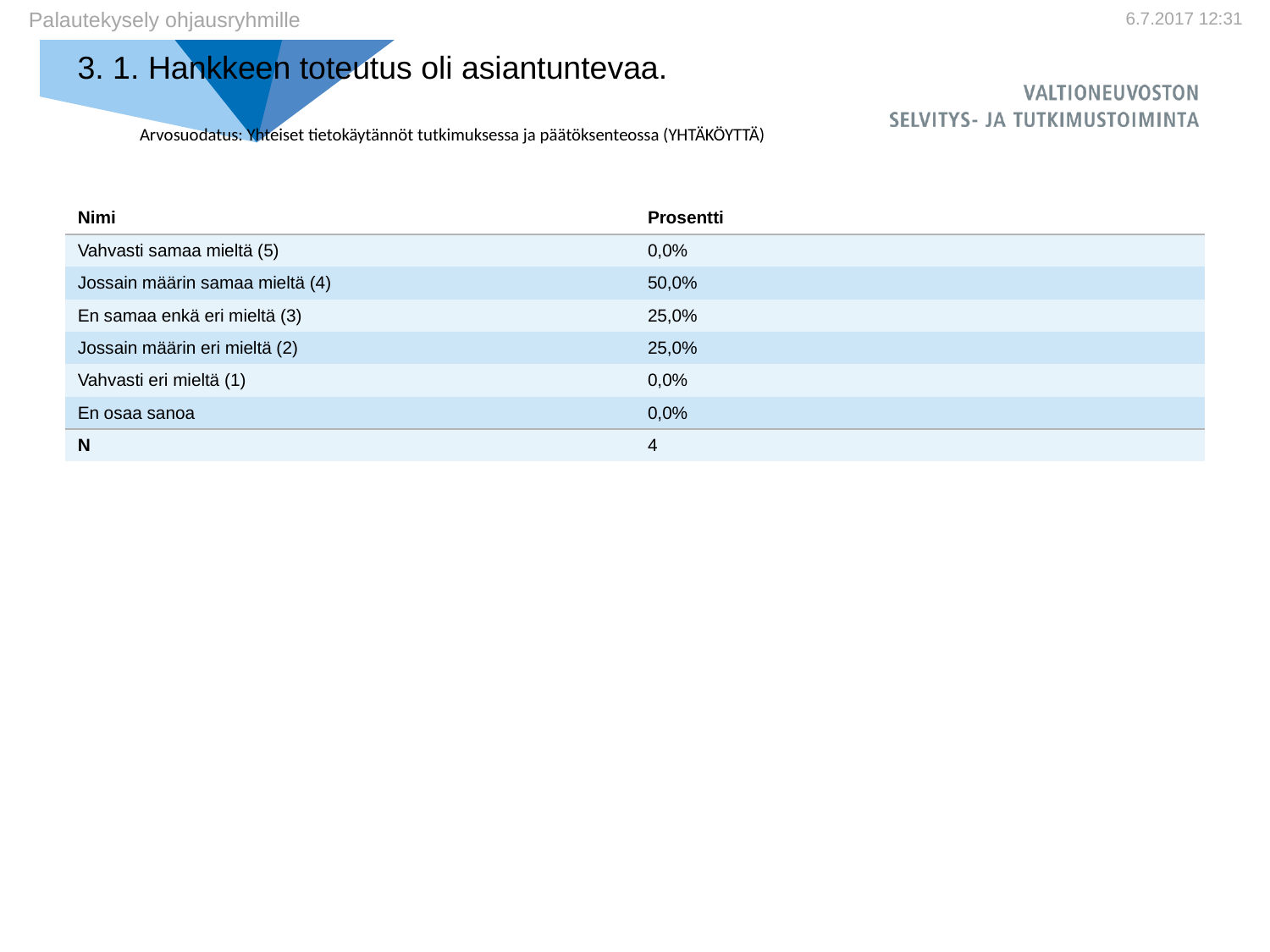

Palautekysely ohjausryhmille
# 3. 1. Hankkeen toteutus oli asiantuntevaa.
Arvosuodatus: Yhteiset tietokäytännöt tutkimuksessa ja päätöksenteossa (YHTÄKÖYTTÄ)

| Nimi | Prosentti |
| --- | --- |
| Vahvasti samaa mieltä (5) | 0,0% |
| Jossain määrin samaa mieltä (4) | 50,0% |
| En samaa enkä eri mieltä (3) | 25,0% |
| Jossain määrin eri mieltä (2) | 25,0% |
| Vahvasti eri mieltä (1) | 0,0% |
| En osaa sanoa | 0,0% |
| N | 4 |